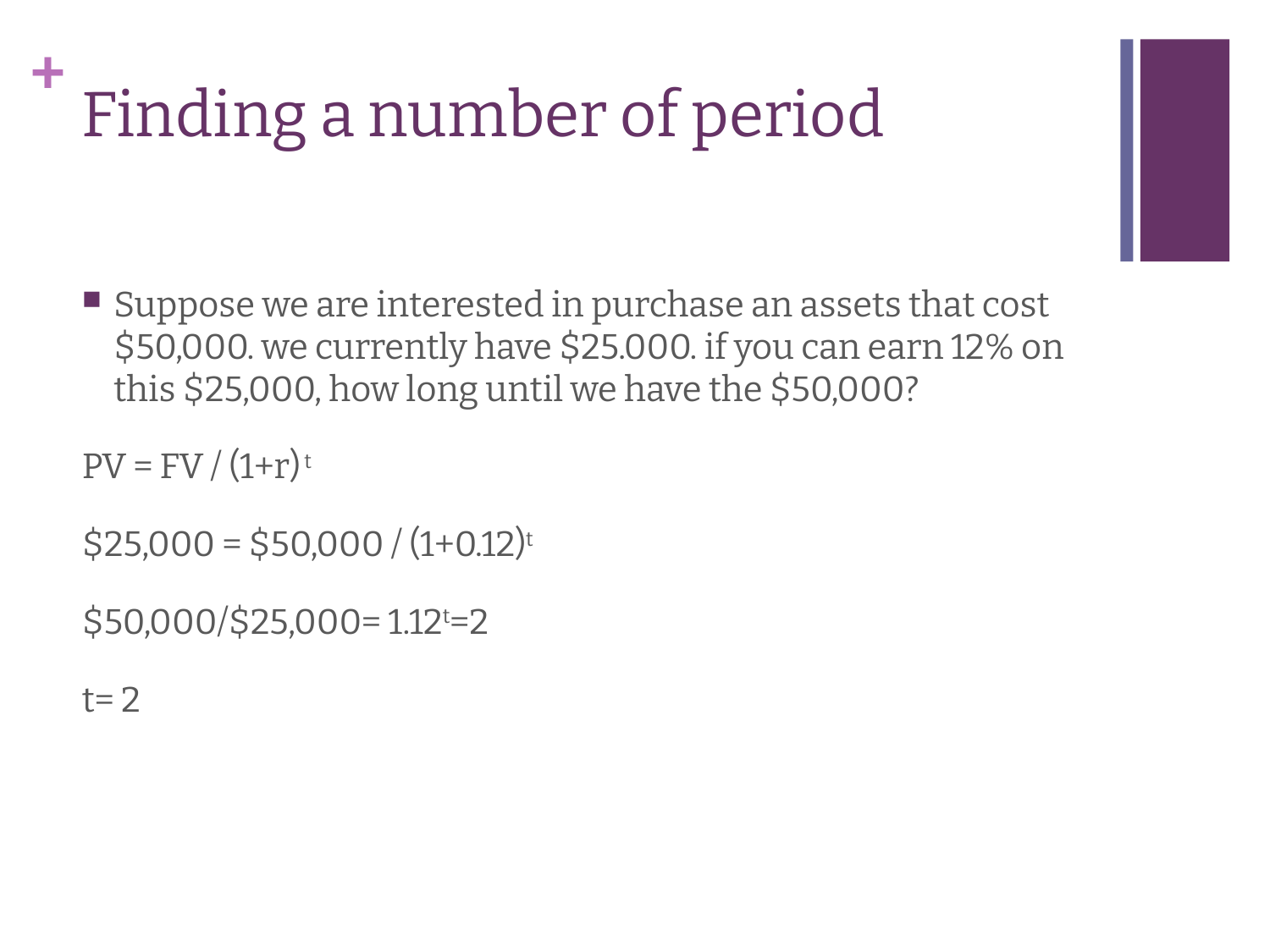

# Finding a number of period
Suppose we are interested in purchase an assets that cost $50,000. we currently have $25.000. if you can earn 12% on this $25,000, how long until we have the $50,000?
PV = FV / (1+r) t
$25,000 = $50,000 / (1+0.12)t
$50,000/$25,000= 1.12t=2
t= 2